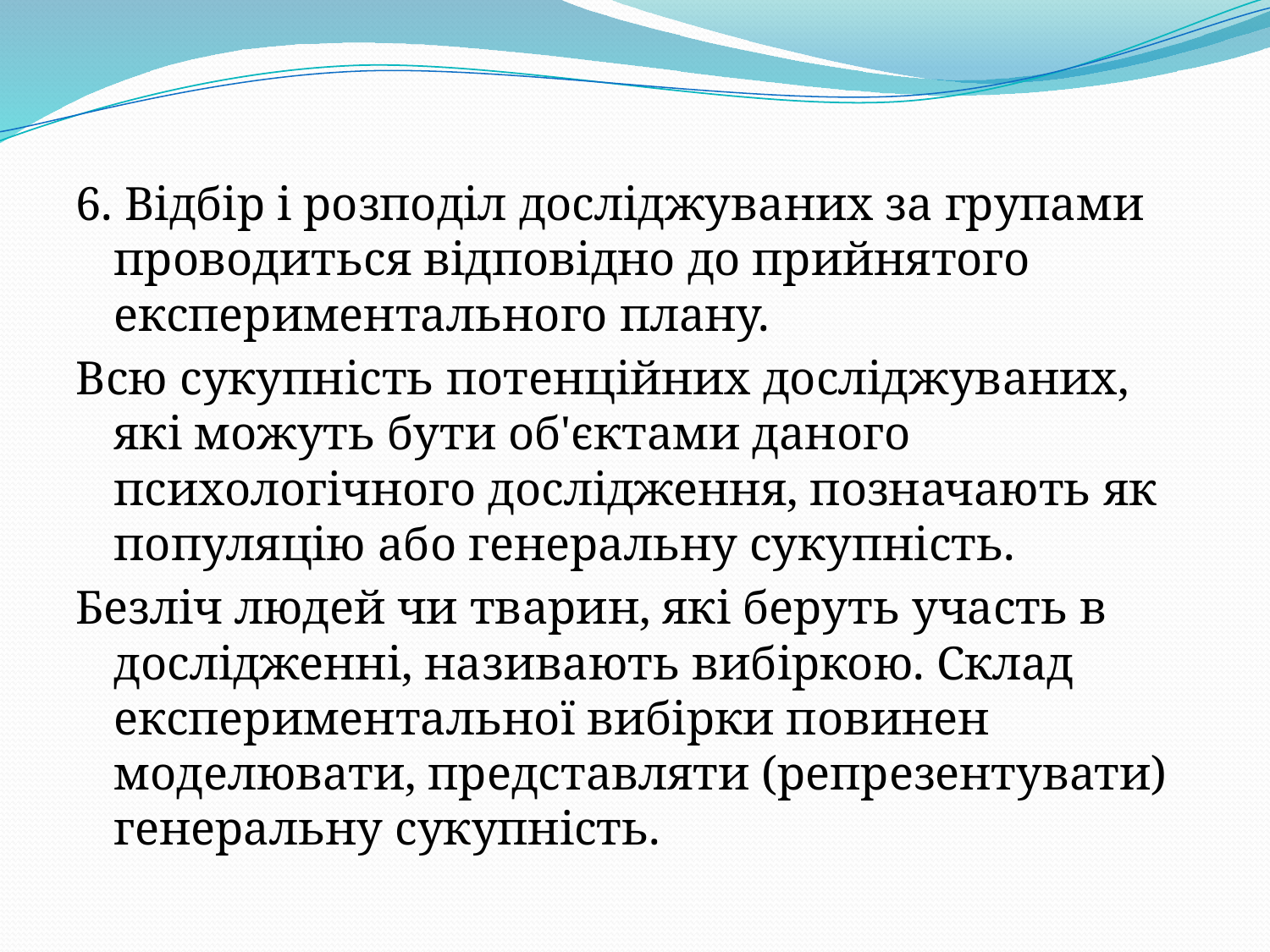

6. Відбір і розподіл досліджуваних за групами проводиться відповідно до прийнятого експериментального плану.
Всю сукупність потенційних досліджуваних, які можуть бути об'єктами даного психологічного дослідження, позначають як популяцію або генеральну сукупність.
Безліч людей чи тварин, які беруть участь в дослідженні, називають вибіркою. Склад експериментальної вибірки повинен моделювати, представляти (репрезентувати) генеральну сукупність.